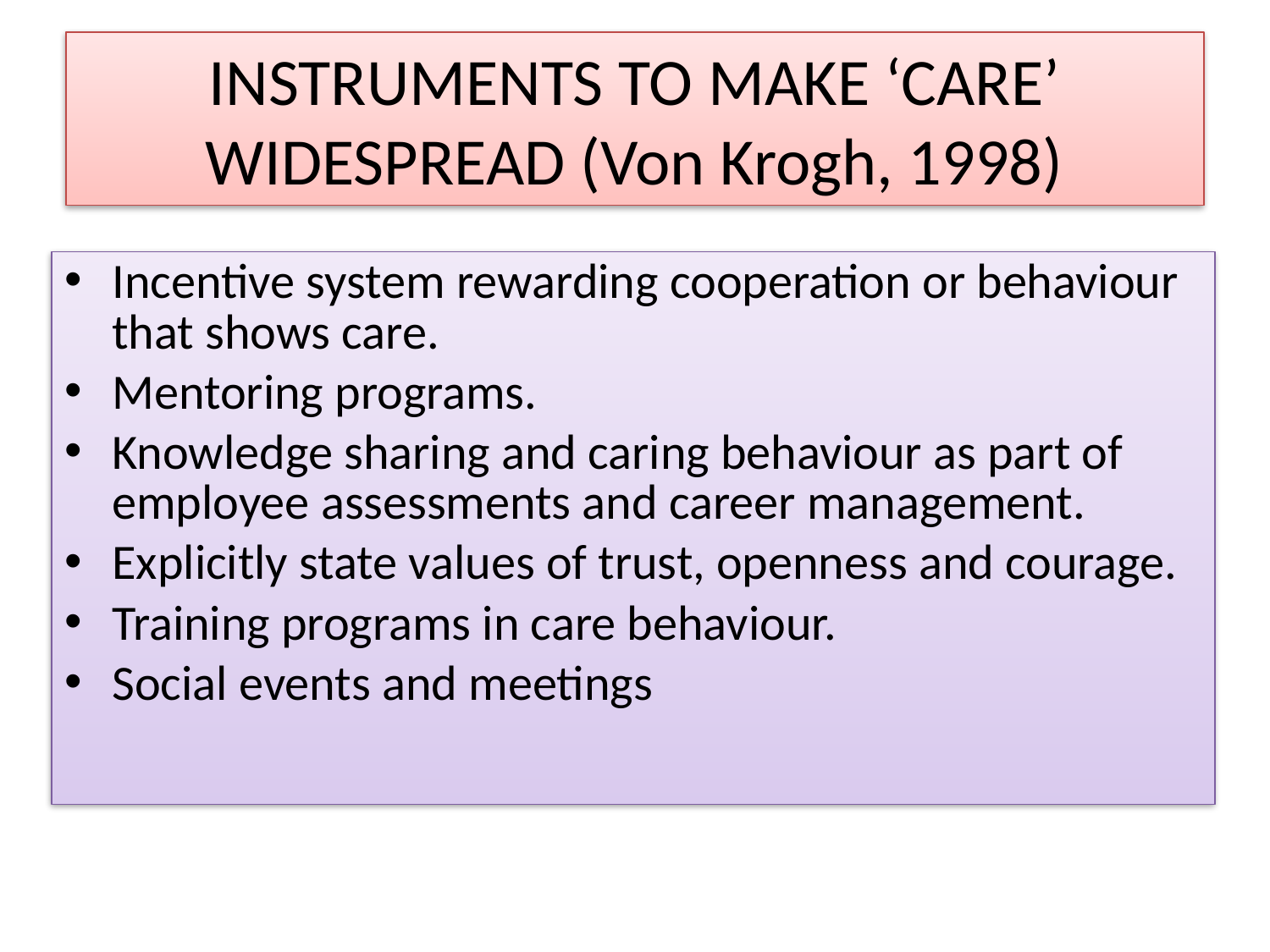

# INSTRUMENTS TO MAKE ‘CARE’ WIDESPREAD (Von Krogh, 1998)
Incentive system rewarding cooperation or behaviour that shows care.
Mentoring programs.
Knowledge sharing and caring behaviour as part of employee assessments and career management.
Explicitly state values of trust, openness and courage.
Training programs in care behaviour.
Social events and meetings